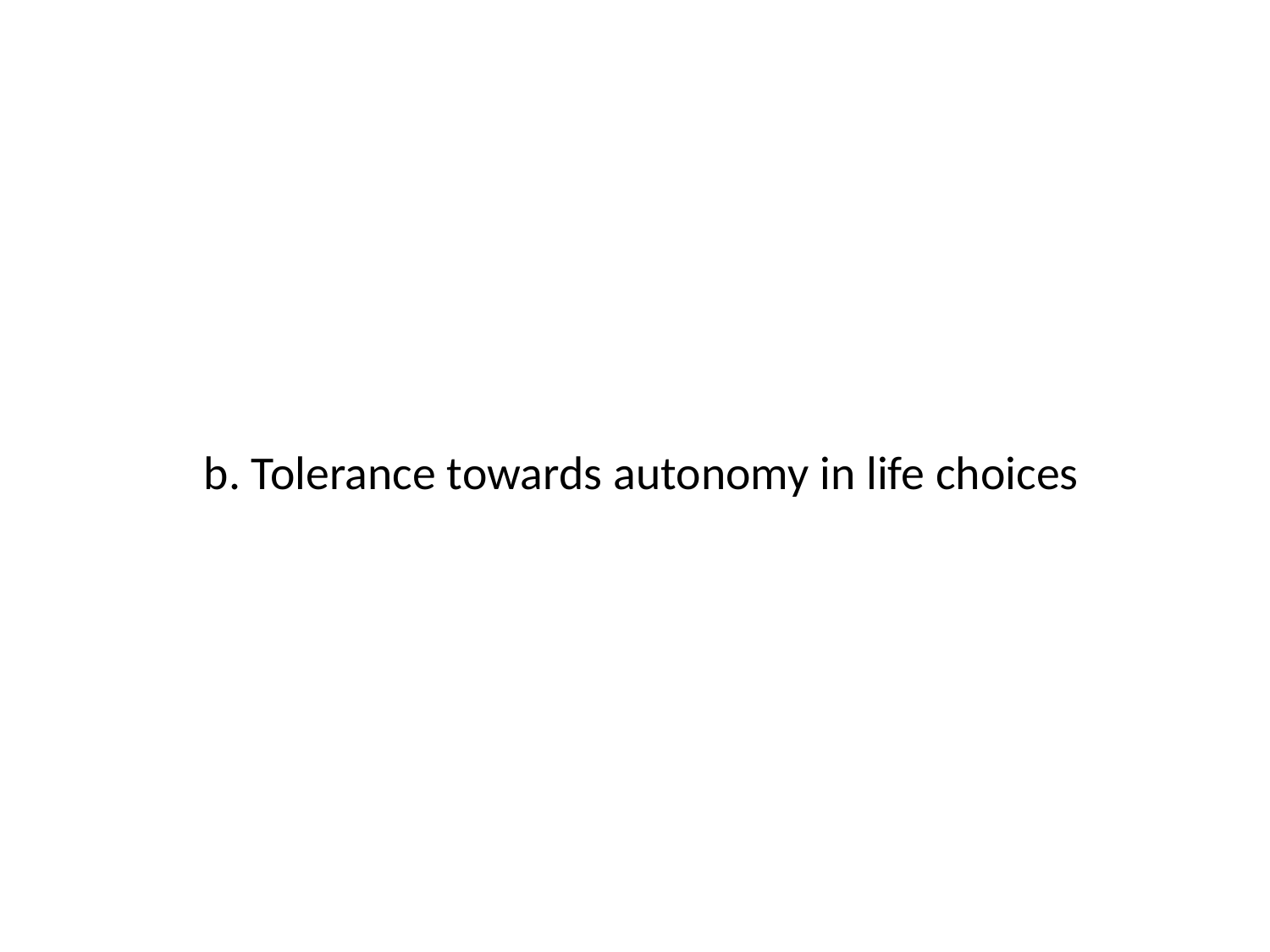

# b. Tolerance towards autonomy in life choices